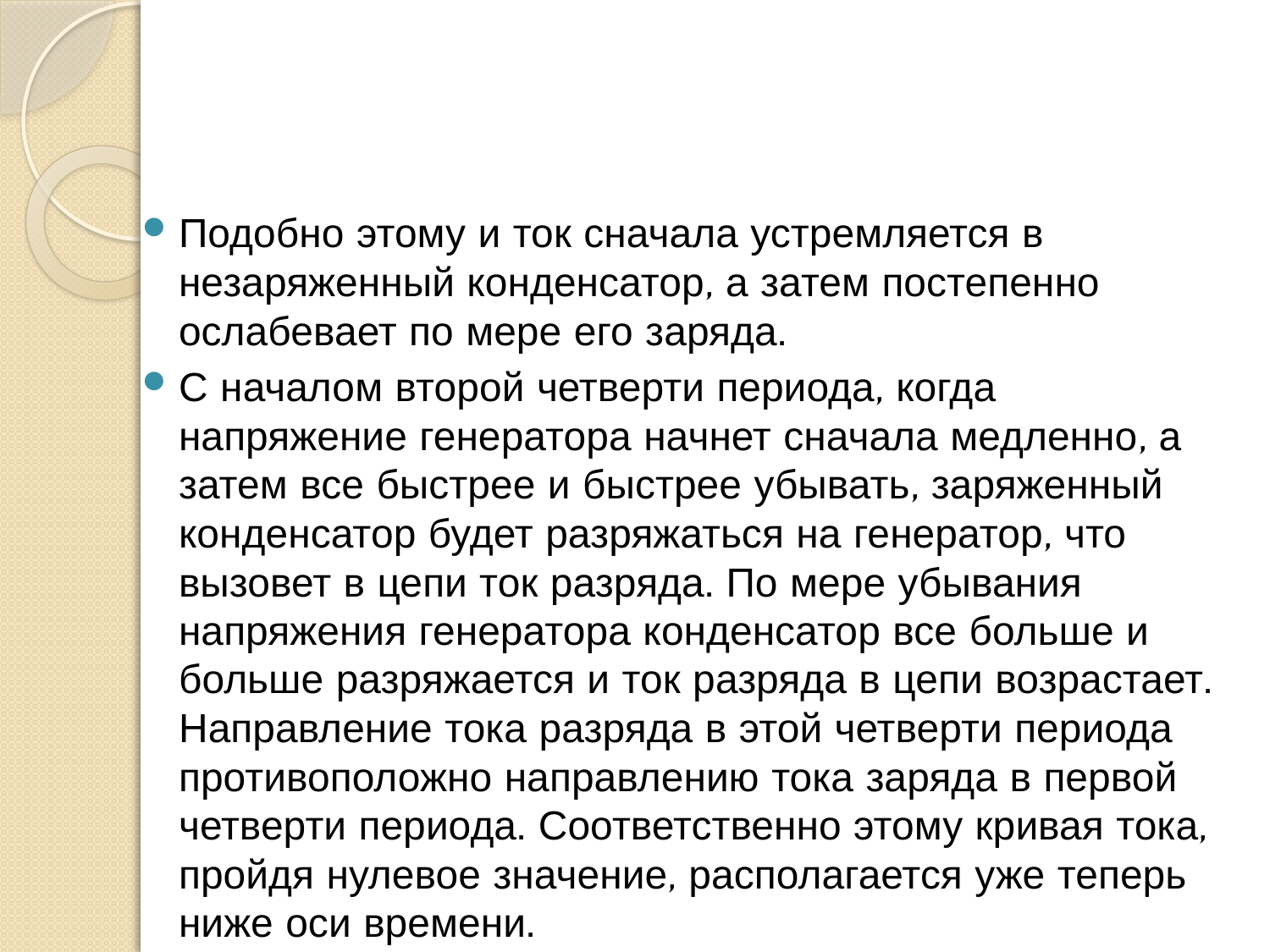

#
Подобно этому и ток сначала устремляется в незаряженный конденсатор, а затем постепенно ослабевает по мере его заряда.
С началом второй четверти периода, когда напряжение генератора начнет сначала медленно, а затем все быстрее и быстрее убывать, заряженный конденсатор будет разряжаться на генератор, что вызовет в цепи ток разряда. По мере убывания напряжения генератора конденсатор все больше и больше разряжается и ток разряда в цепи возрастает. Направление тока разряда в этой четверти периода противоположно направлению тока заряда в первой четверти периода. Соответственно этому кривая тока, пройдя нулевое значение, располагается уже теперь ниже оси времени.